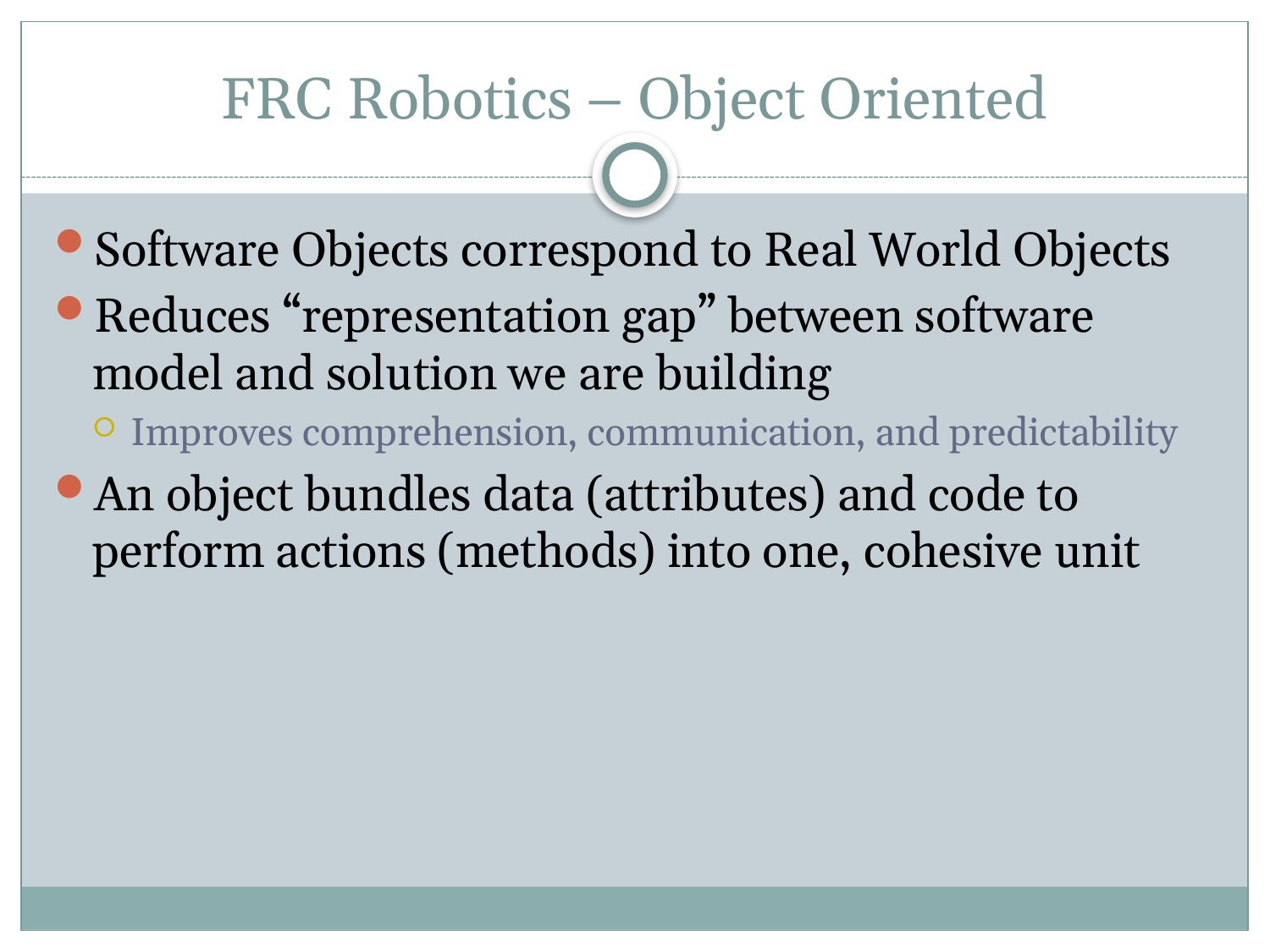

# FRC Robotics – Object Oriented
Software Objects correspond to Real World Objects
Reduces “representation gap” between software model and solution we are building
Improves comprehension, communication, and predictability
An object bundles data (attributes) and code to perform actions (methods) into one, cohesive unit